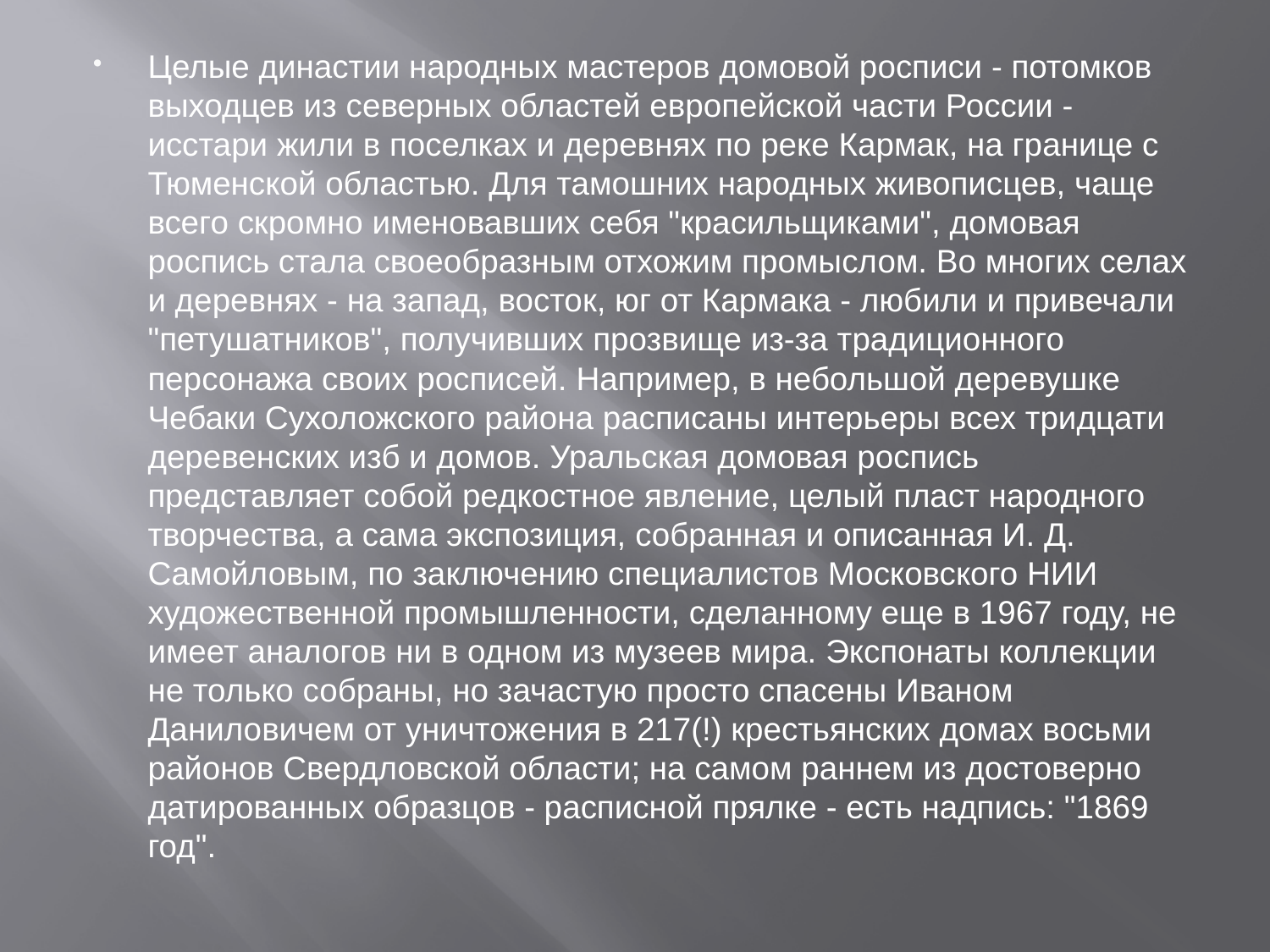

Целые династии народных мастеров домовой росписи - потомков выходцев из северных областей европейской части России - исстари жили в поселках и деревнях по реке Кармак, на границе с Тюменской областью. Для тамошних народных живописцев, чаще всего скромно именовавших себя "красильщиками", домовая роспись стала своеобразным отхожим промыслом. Во многих селах и деревнях - на запад, восток, юг от Кармака - любили и привечали "петушатников", получивших прозвище из-за традиционного персонажа своих росписей. Например, в небольшой деревушке Чебаки Сухоложского района расписаны интерьеры всех тридцати деревенских изб и домов. Уральская домовая роспись представляет собой редкостное явление, целый пласт народного творчества, а сама экспозиция, собранная и описанная И. Д. Самойловым, по заключению специалистов Московского НИИ художественной промышленности, сделанному еще в 1967 году, не имеет аналогов ни в одном из музеев мира. Экспонаты коллекции не только собраны, но зачастую просто спасены Иваном Даниловичем от уничтожения в 217(!) крестьянских домах восьми районов Свердловской области; на самом раннем из достоверно датированных образцов - расписной прялке - есть надпись: "1869 год".